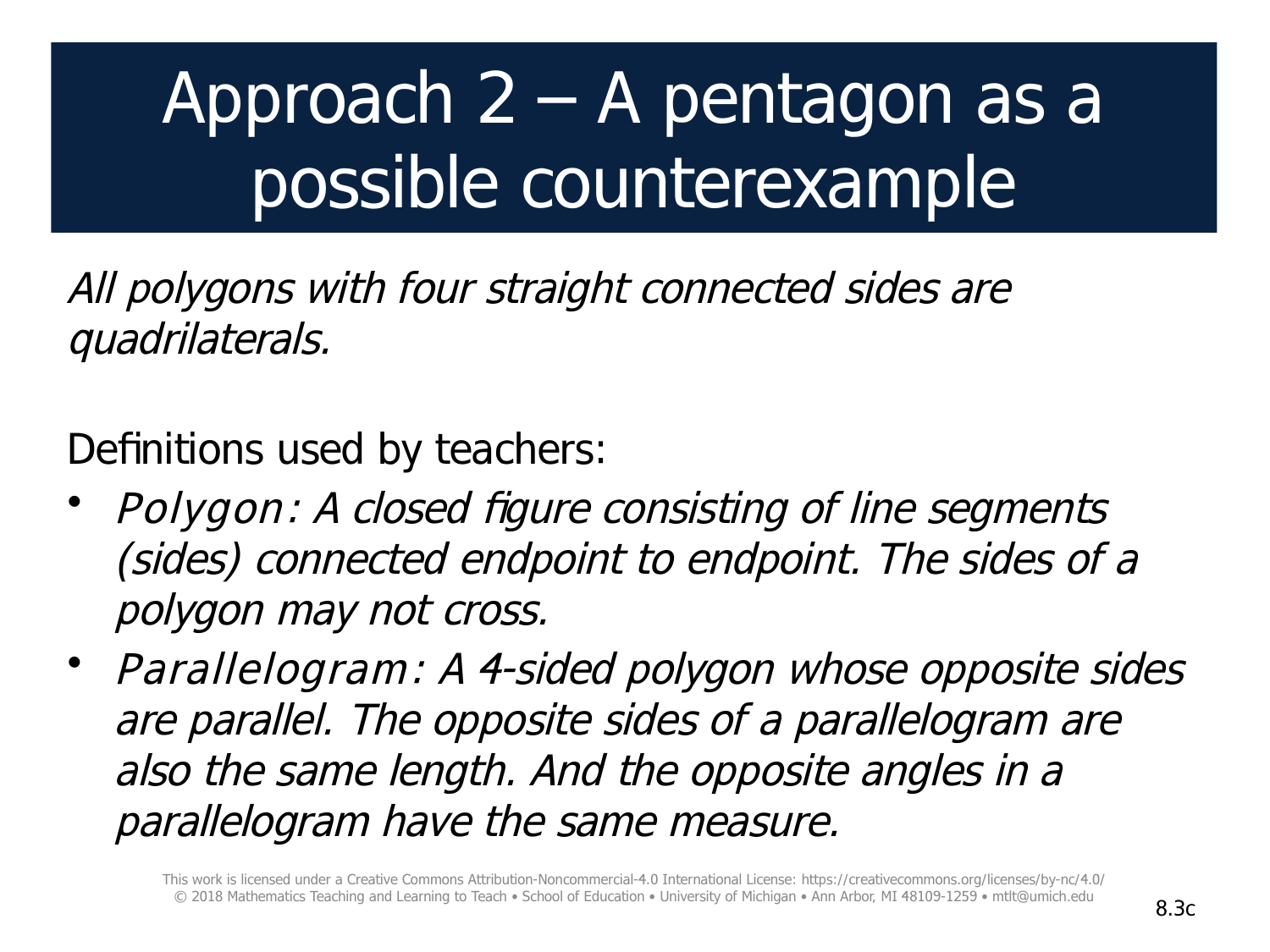

# Approach 2 – A pentagon as a possible counterexample
All polygons with four straight connected sides are quadrilaterals.

Definitions used by teachers:
Polygon: A closed figure consisting of line segments (sides) connected endpoint to endpoint. The sides of a polygon may not cross.
Parallelogram: A 4-sided polygon whose opposite sides are parallel. The opposite sides of a parallelogram are also the same length. And the opposite angles in a parallelogram have the same measure.
This work is licensed under a Creative Commons Attribution-Noncommercial-4.0 International License: https://creativecommons.org/licenses/by-nc/4.0/
© 2018 Mathematics Teaching and Learning to Teach • School of Education • University of Michigan • Ann Arbor, MI 48109-1259 • mtlt@umich.edu
8.3c